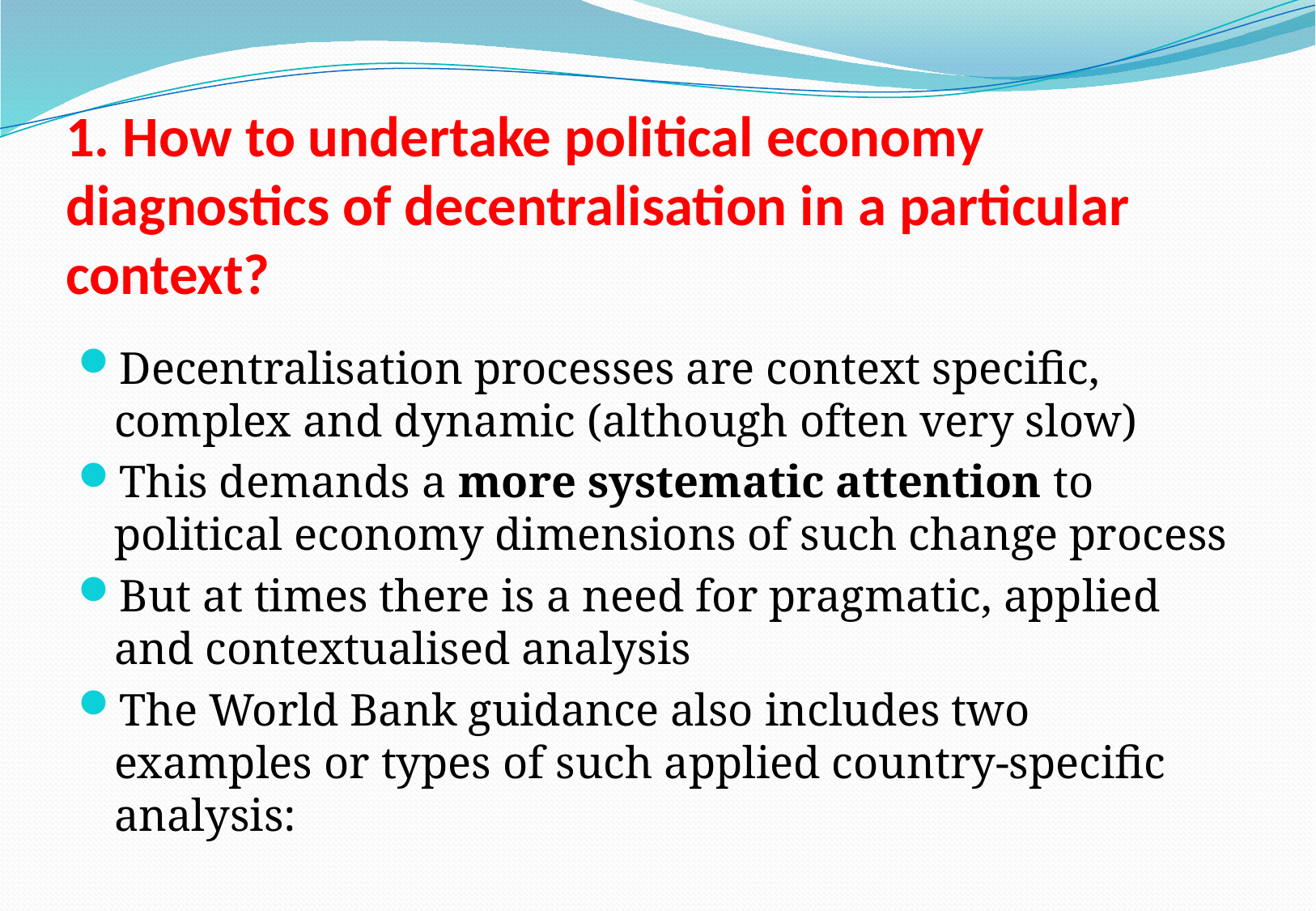

# 1. How to undertake political economy diagnostics of decentralisation in a particular context?
Decentralisation processes are context specific, complex and dynamic (although often very slow)
This demands a more systematic attention to political economy dimensions of such change process
But at times there is a need for pragmatic, applied and contextualised analysis
The World Bank guidance also includes two examples or types of such applied country-specific analysis: